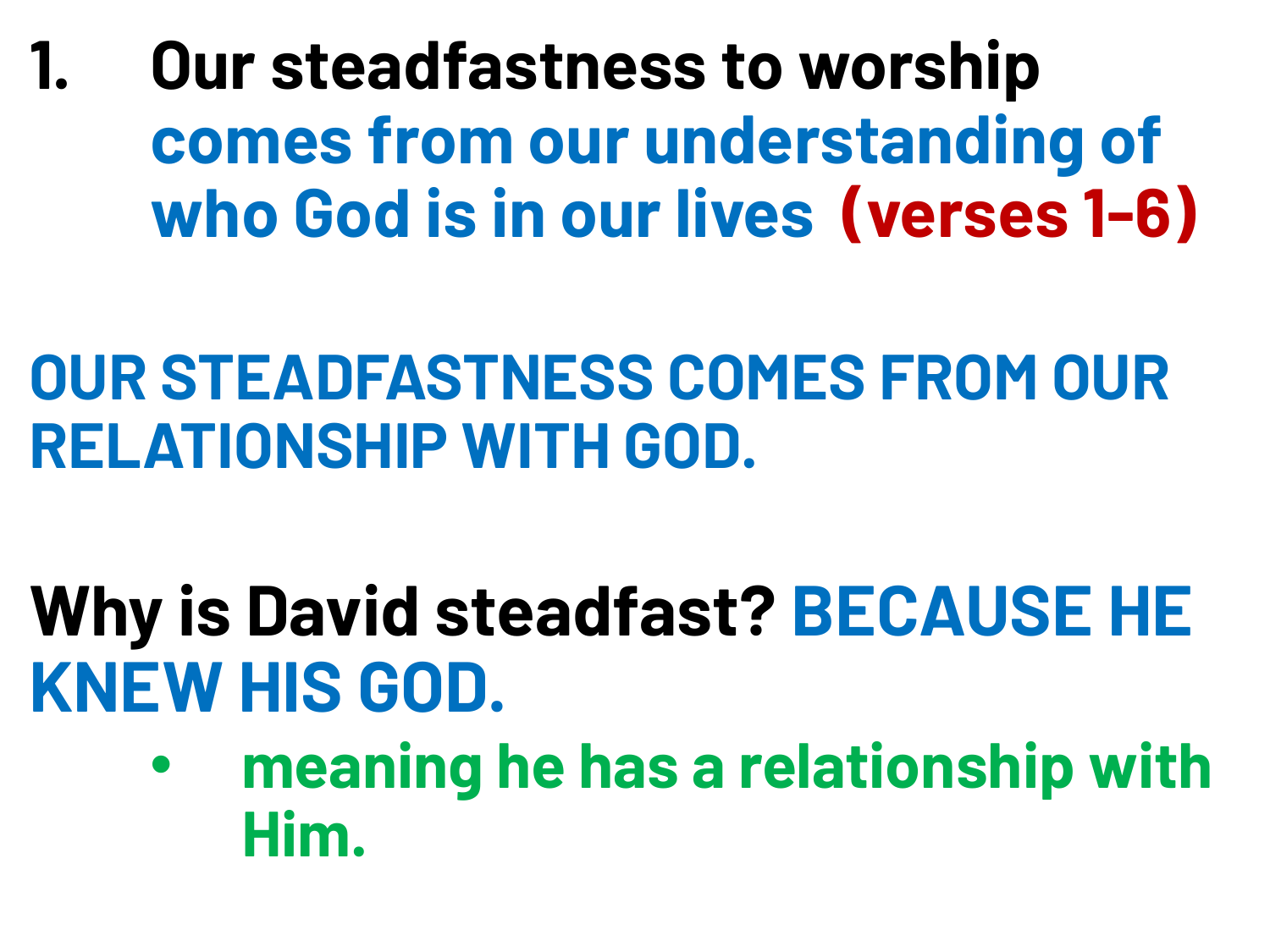

Our steadfastness to worship comes from our understanding of who God is in our lives  (verses 1-6)

OUR STEADFASTNESS COMES FROM OUR RELATIONSHIP WITH GOD.

Why is David steadfast? BECAUSE HE KNEW HIS GOD.
meaning he has a relationship with Him.